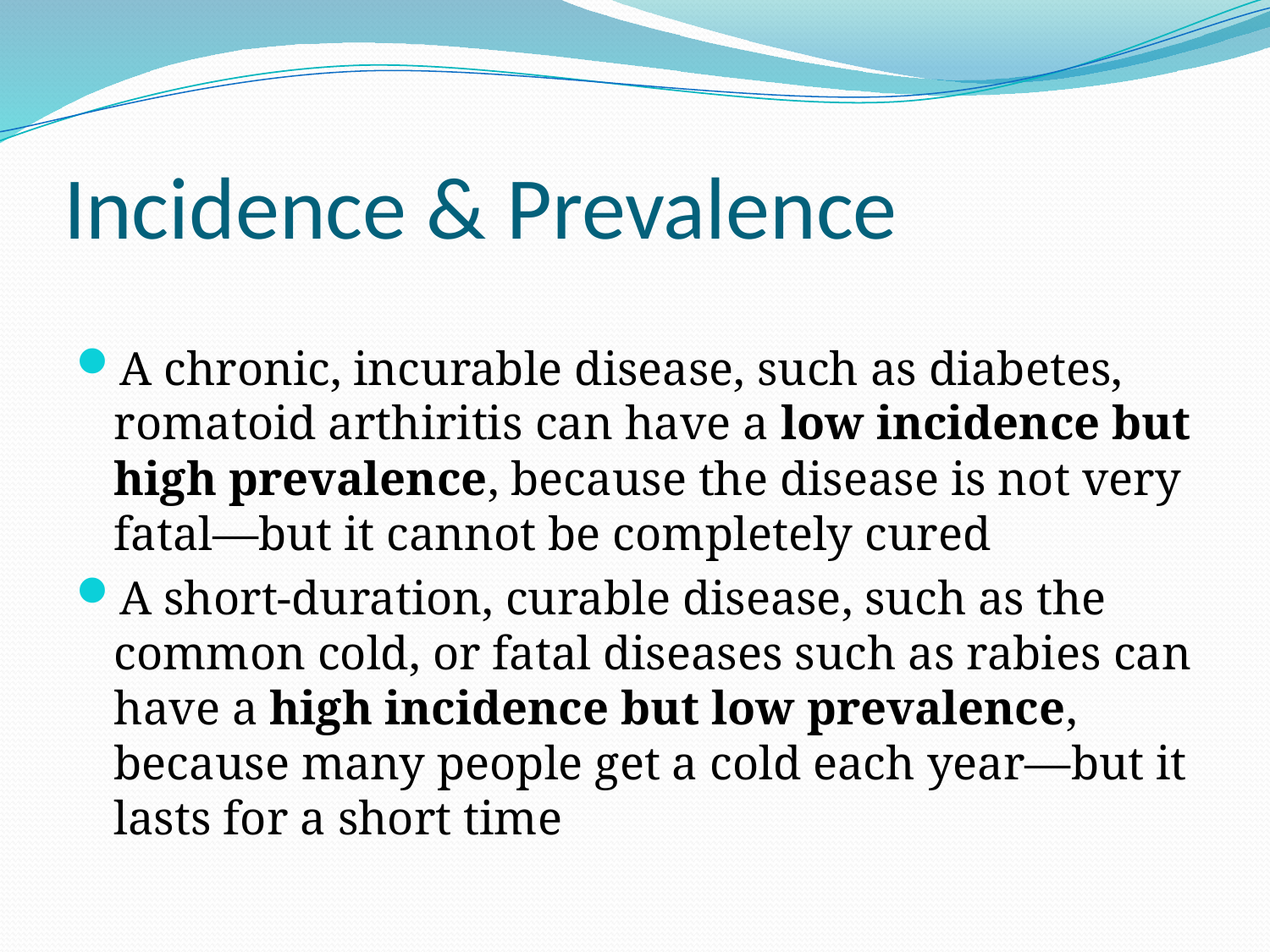

# Incidence & Prevalence

A chronic, incurable disease, such as diabetes, romatoid arthiritis can have a low incidence but high prevalence, because the disease is not very fatal—but it cannot be completely cured
A short-duration, curable disease, such as the common cold, or fatal diseases such as rabies can have a high incidence but low prevalence, because many people get a cold each year—but it lasts for a short time